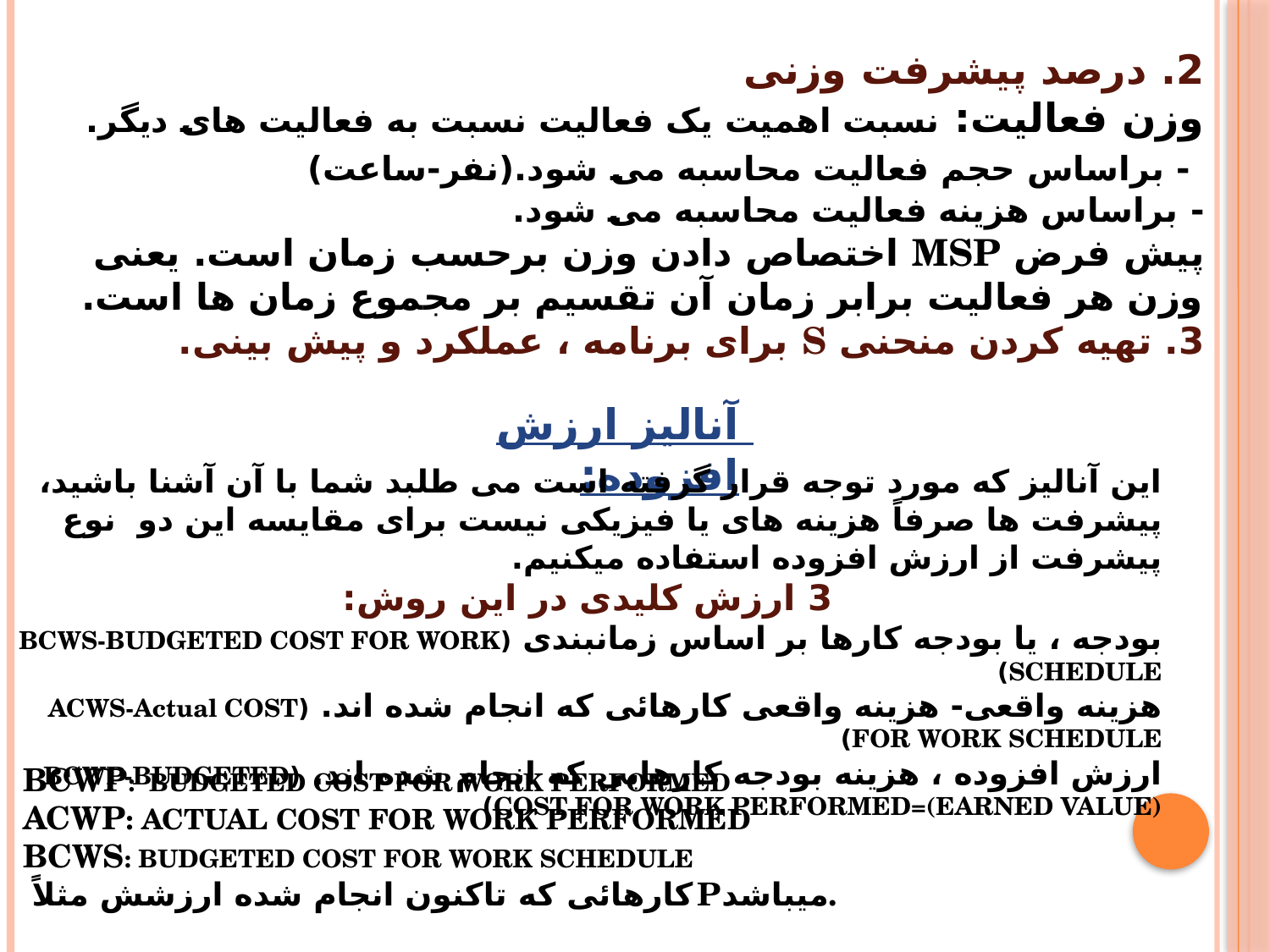

# 2. درصد پیشرفت وزنی وزن فعالیت: نسبت اهمیت یک فعالیت نسبت به فعالیت های دیگر. - براساس حجم فعالیت محاسبه می شود.(نفر-ساعت) - براساس هزینه فعالیت محاسبه می شود. پیش فرض MSP اختصاص دادن وزن برحسب زمان است. یعنی وزن هر فعالیت برابر زمان آن تقسیم بر مجموع زمان ها است. 3. تهیه کردن منحنی S برای برنامه ، عملکرد و پیش بینی.
آنالیز ارزش افزوده:

این آنالیز که مورد توجه قرار گرفته است می طلبد شما با آن آشنا باشید، پیشرفت ها صرفاً هزینه های یا فیزیکی نیست برای مقایسه این دو  نوع پیشرفت از ارزش افزوده استفاده میکنیم.
3 ارزش کلیدی در این روش:
بودجه ، یا بودجه کارها بر اساس زمانبندی (BCWS-BUDGETED COST FOR WORK SCHEDULE)
هزینه واقعی- هزینه واقعی کارهائی که انجام شده اند. (ACWS-Actual COST FOR WORK SCHEDULE)
ارزش افزوده ، هزینه بودجه کارهایی که انجام شده اند. (BCWP-BUDGETED COST FOR WORK PERFORMED=(EARNED VALUE))

BCWP:  BUDGETED COST FOR WORK PERFORMED
ACWP: Actual COST FOR WORK PERFORMED
BCWS: BUDGETED COST FOR WORK SCHEDULE
 کارهائی که تاکنون انجام شده ارزشش مثلاًPمیباشد.